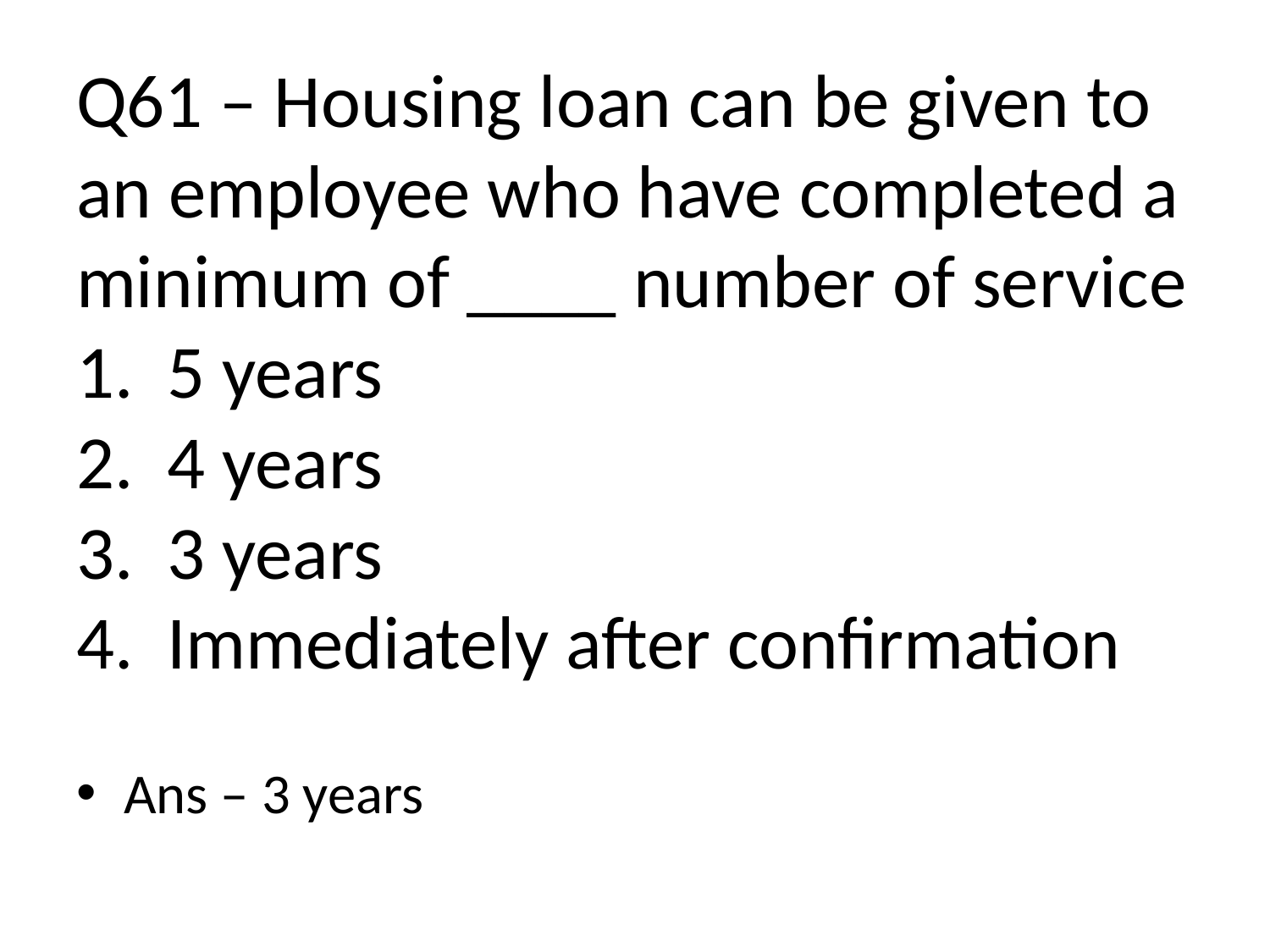

# Q61 – Housing loan can be given to an employee who have completed a minimum of ____ number of service 1.  5 years 2.  4 years 3.  3 years 4.  Immediately after confirmation
Ans – 3 years